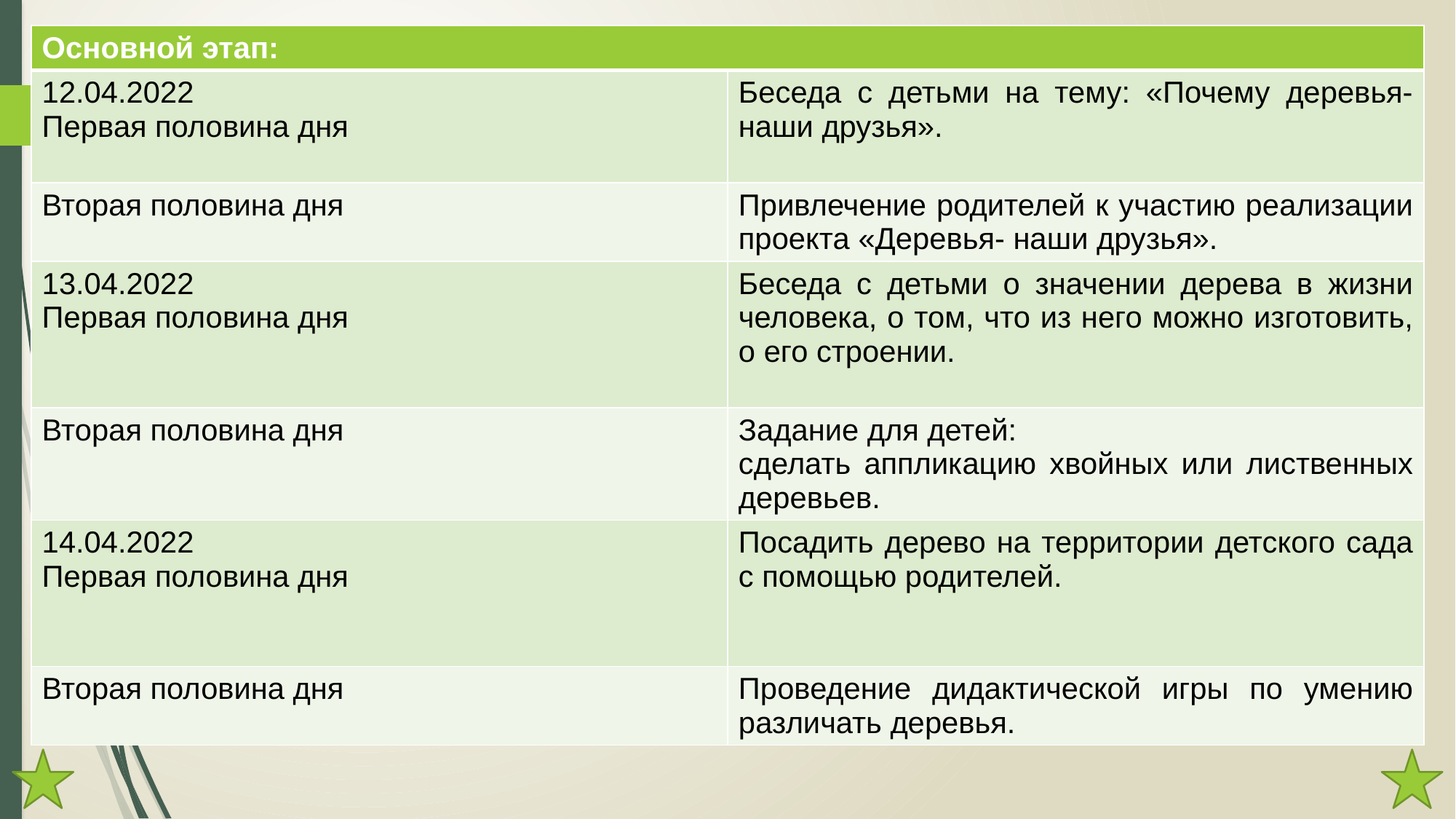

| Основной этап: |  |
| --- | --- |
| 12.04.2022 Первая половина дня | Беседа с детьми на тему: «Почему деревья-наши друзья». |
| Вторая половина дня | Привлечение родителей к участию реализации проекта «Деревья- наши друзья». |
| 13.04.2022 Первая половина дня | Беседа с детьми о значении дерева в жизни человека, о том, что из него можно изготовить, о его строении. |
| Вторая половина дня | Задание для детей: сделать аппликацию хвойных или лиственных деревьев. |
| 14.04.2022 Первая половина дня | Посадить дерево на территории детского сада с помощью родителей. |
| Вторая половина дня | Проведение дидактической игры по умению различать деревья. |